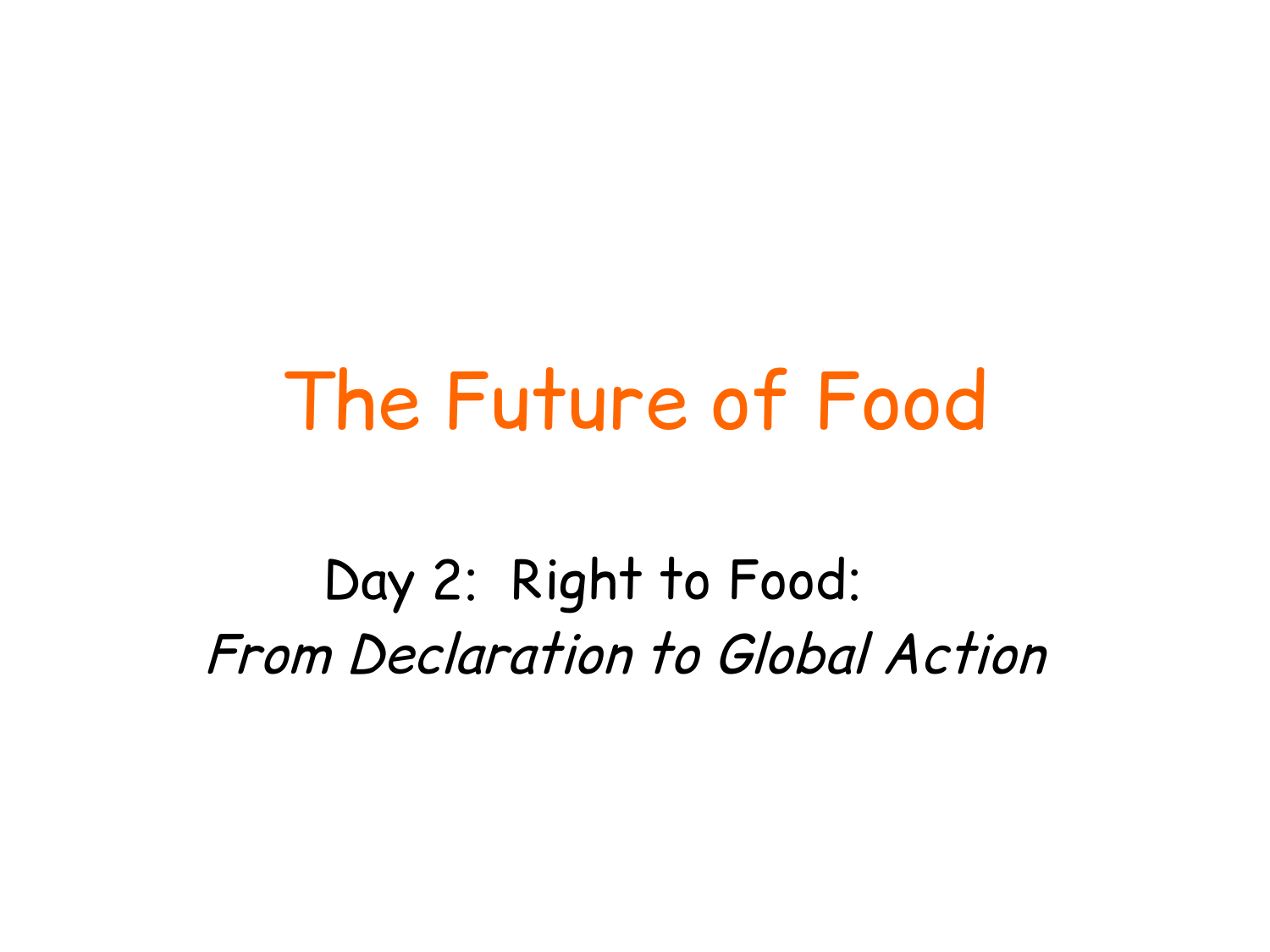

# The Future of Food
	Day 2:  Right to Food:
From Declaration to Global Action